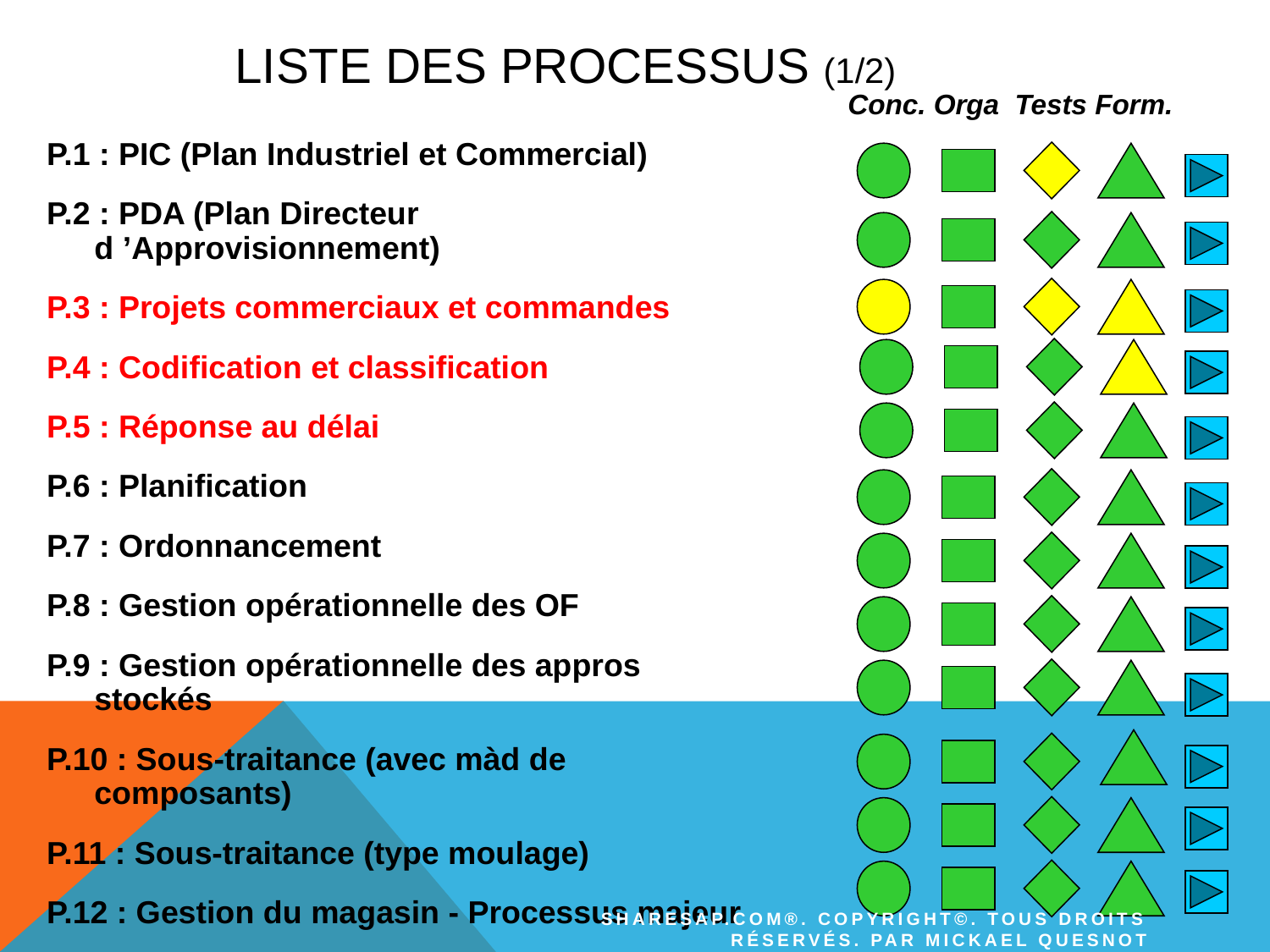

# Liste des processus (1/2)
Conc. Orga  Tests Form.
P.1 : PIC (Plan Industriel et Commercial)
P.2 : PDA (Plan Directeur d ’Approvisionnement)
P.3 : Projets commerciaux et commandes
P.4 : Codification et classification
P.5 : Réponse au délai
P.6 : Planification
P.7 : Ordonnancement
P.8 : Gestion opérationnelle des OF
P.9 : Gestion opérationnelle des appros stockés
P.10 : Sous-traitance (avec màd de composants)
P.11 : Sous-traitance (type moulage)
P.12 : Gestion du magasin - Processus majeur

Sharesap.com®. Copyright©. Tous droits réservés. Par Mickael QUESNOT